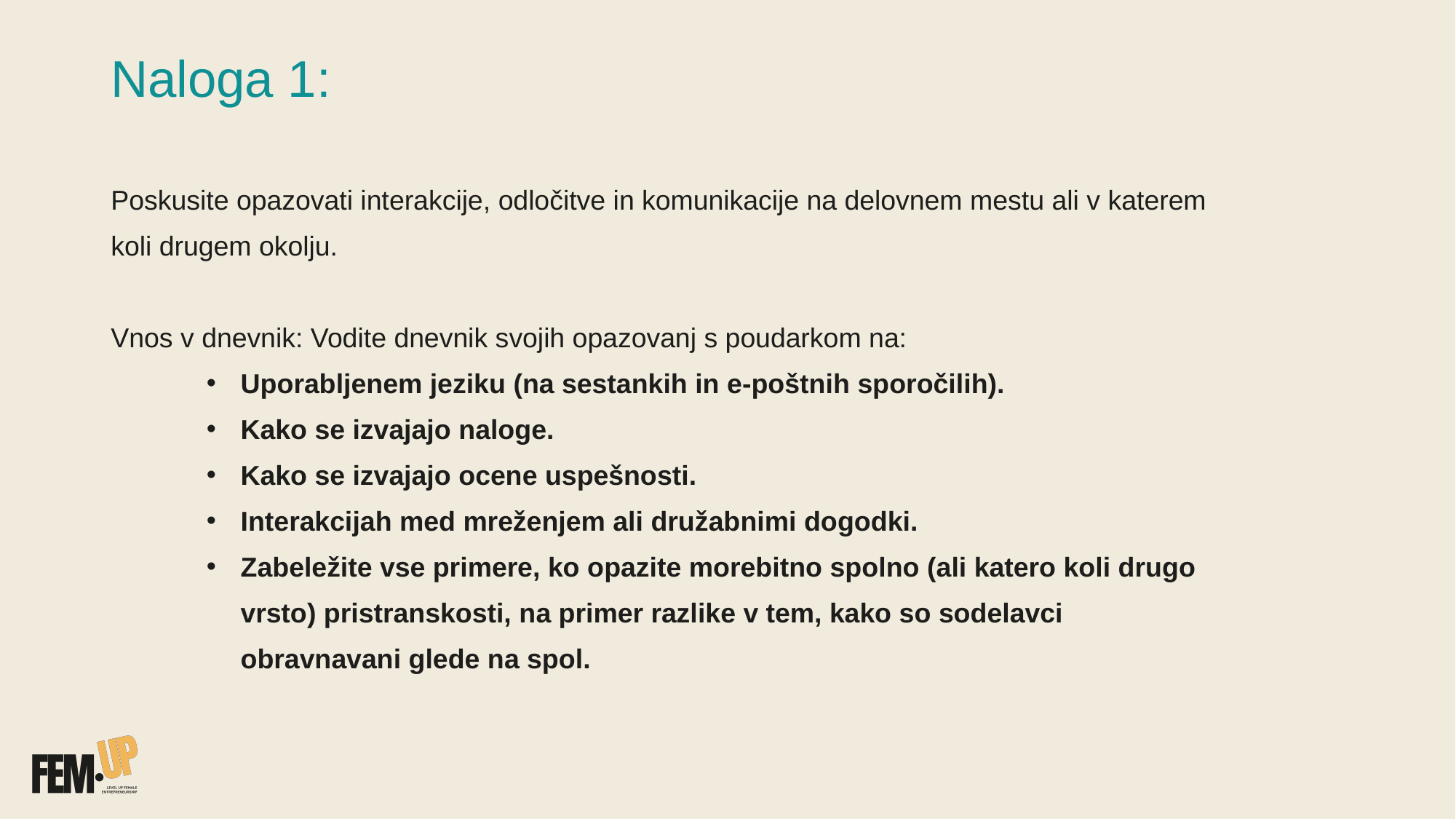

Naloga 1:
Poskusite opazovati interakcije, odločitve in komunikacije na delovnem mestu ali v katerem koli drugem okolju.

Vnos v dnevnik: Vodite dnevnik svojih opazovanj s poudarkom na:
Uporabljenem jeziku (na sestankih in e-poštnih sporočilih).
Kako se izvajajo naloge.
Kako se izvajajo ocene uspešnosti.
Interakcijah med mreženjem ali družabnimi dogodki.
Zabeležite vse primere, ko opazite morebitno spolno (ali katero koli drugo vrsto) pristranskosti, na primer razlike v tem, kako so sodelavci obravnavani glede na spol.